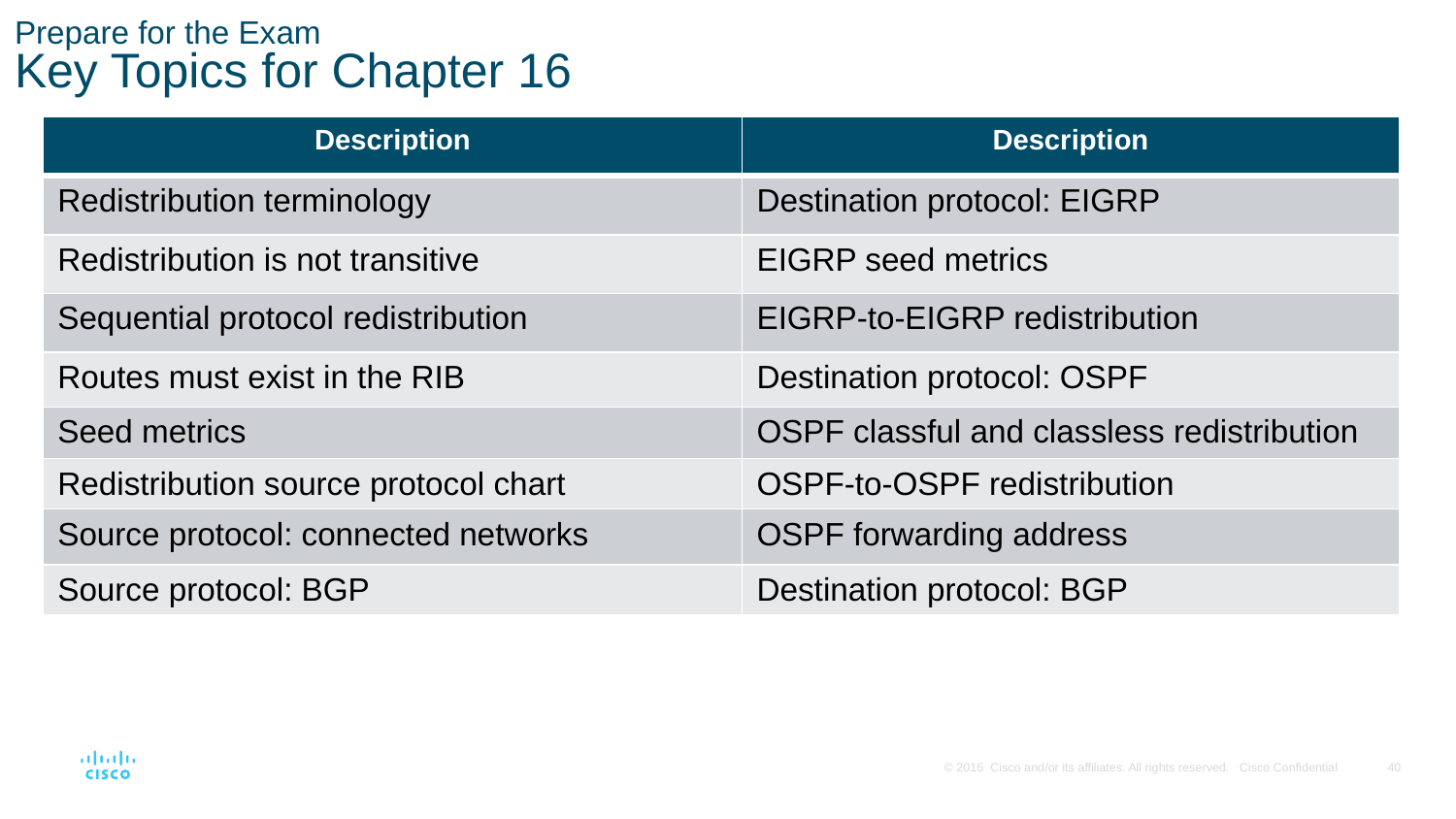

# Prepare for the Exam Key Topics for Chapter 16
| Description | Description |
| --- | --- |
| Redistribution terminology | Destination protocol: EIGRP |
| Redistribution is not transitive | EIGRP seed metrics |
| Sequential protocol redistribution | EIGRP-to-EIGRP redistribution |
| Routes must exist in the RIB | Destination protocol: OSPF |
| Seed metrics | OSPF classful and classless redistribution |
| Redistribution source protocol chart | OSPF-to-OSPF redistribution |
| Source protocol: connected networks | OSPF forwarding address |
| Source protocol: BGP | Destination protocol: BGP |